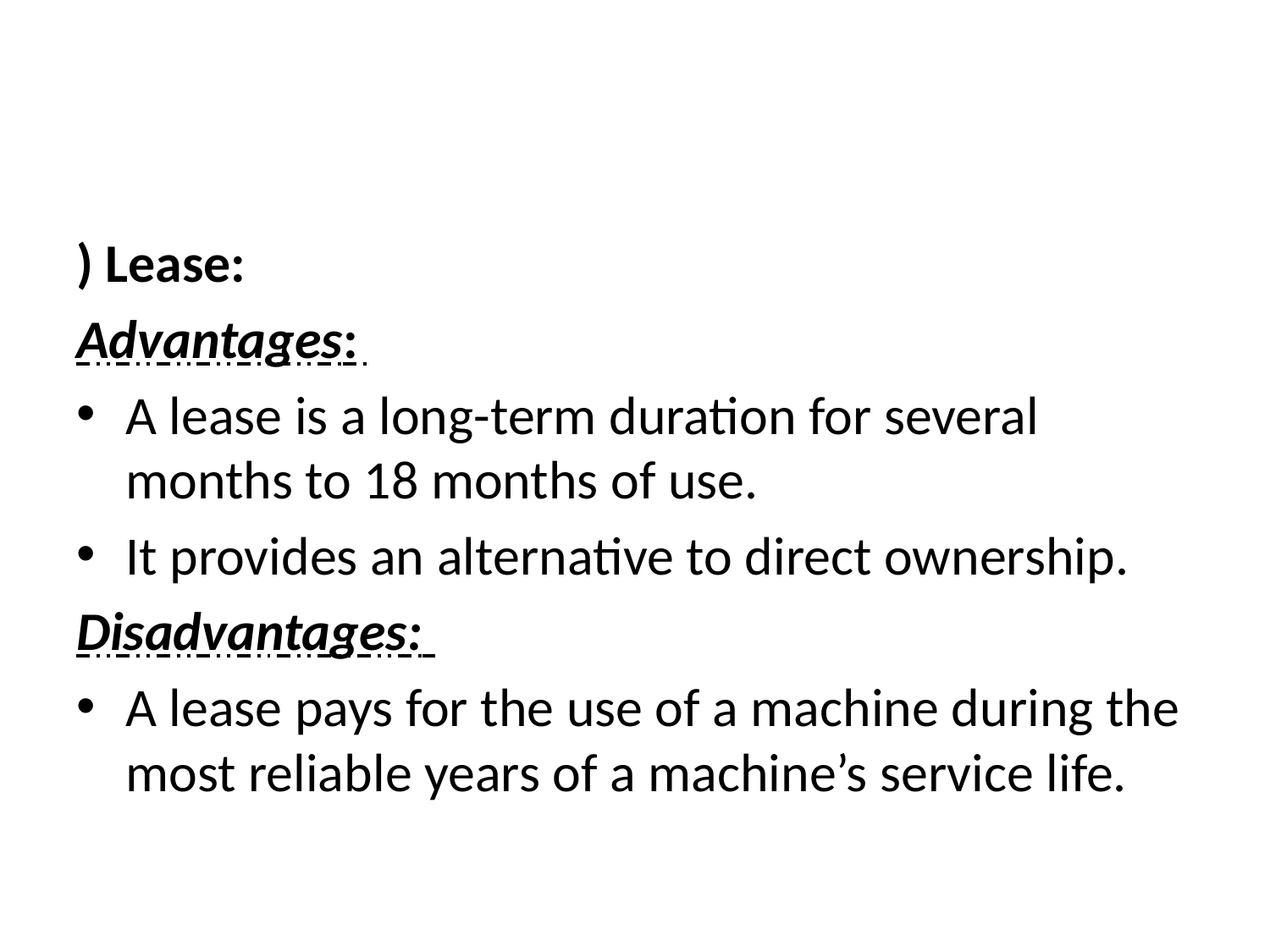

#
) Lease:
Advantages:
A lease is a long-term duration for several months to 18 months of use.
It provides an alterna­tive to direct ownership.
Disadvantages:
A lease pays for the use of a machine during the most reliable years of a machine’s service life.